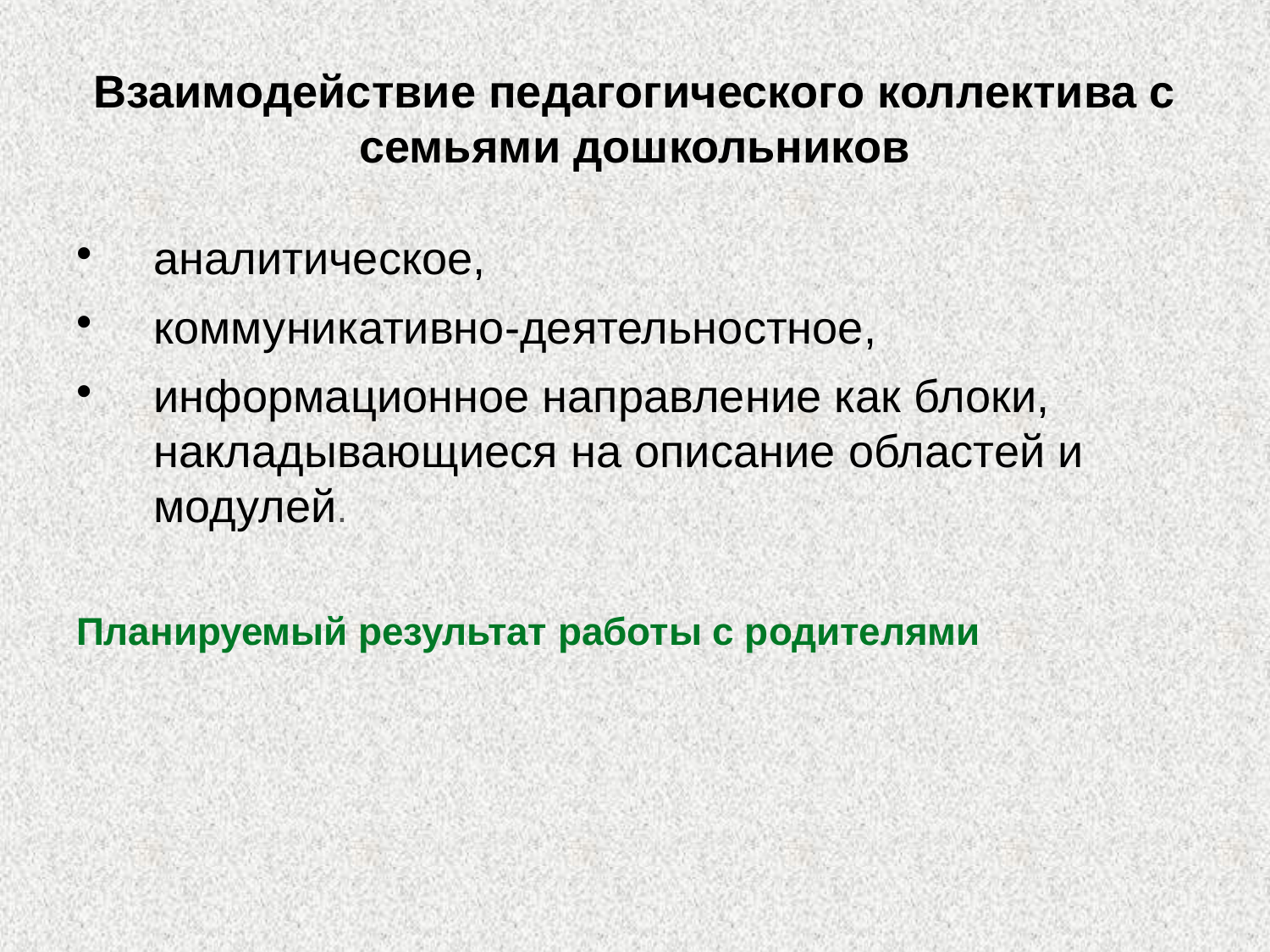

# Взаимодействие педагогического коллектива с семьями дошкольников
аналитическое,
коммуникативно-деятельностное,
информационное направление как блоки, накладывающиеся на описание областей и модулей.

Планируемый результат работы с родителями